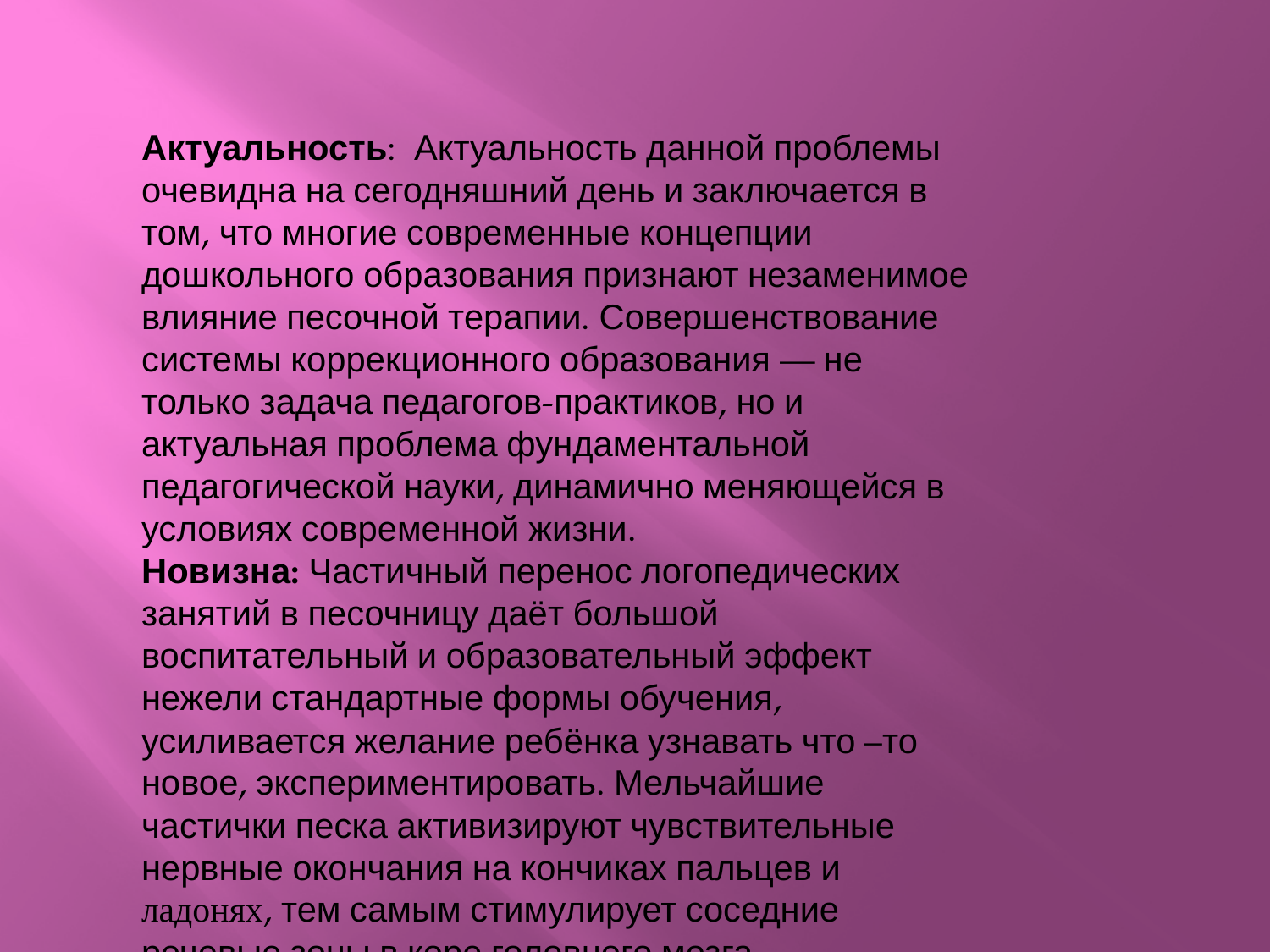

Актуальность:  Актуальность данной проблемы очевидна на сегодняшний день и заключается в том, что многие современные концепции дошкольного образования признают незаменимое влияние песочной терапии. Совершенствование системы коррекционного образования — не только задача педагогов-практиков, но и актуальная проблема фундаментальной педагогической науки, динамично меняющейся в условиях современной жизни.
Новизна: Частичный перенос логопедических занятий в песочницу даёт большой воспитательный и образовательный эффект нежели стандартные формы обучения, усиливается желание ребёнка узнавать что –то новое, экспериментировать. Мельчайшие частички песка активизируют чувствительные нервные окончания на кончиках пальцев и ладонях, тем самым стимулирует соседние речевые зоны в коре головного мозга. Развиваются все познавательные функции а главное речь и моторика